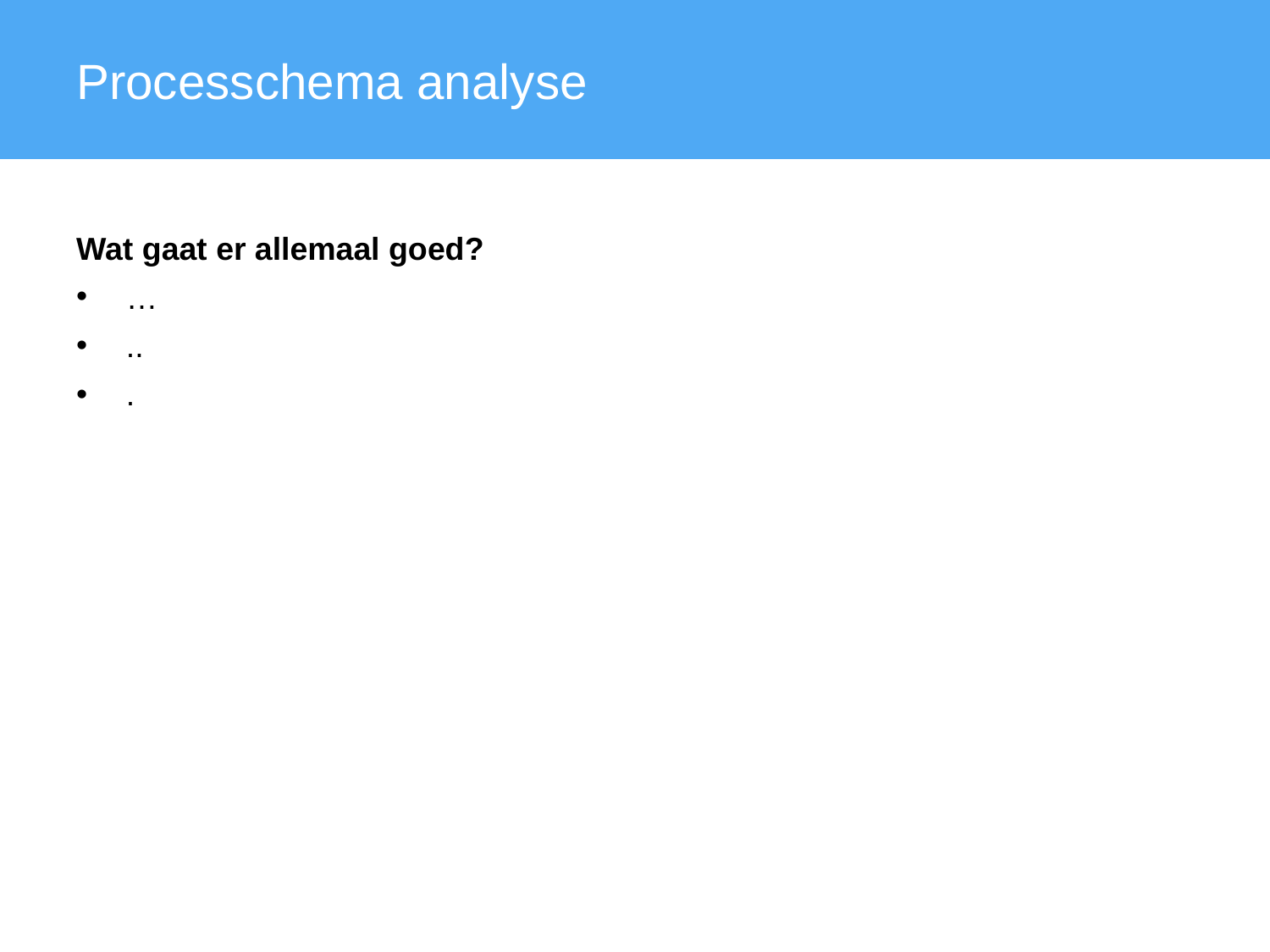

Processchema analyse
Wat gaat er allemaal goed?
…
..
.